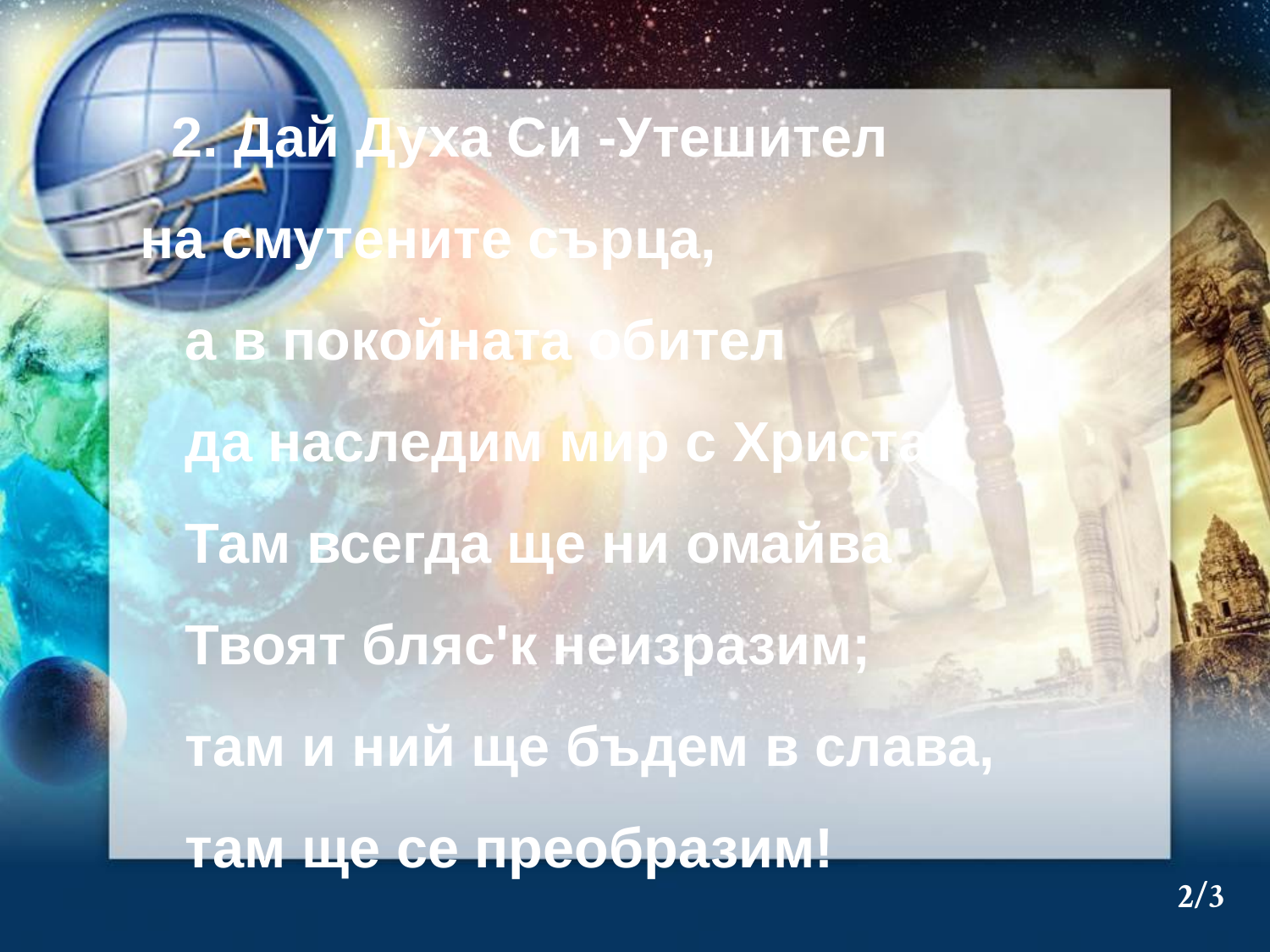

2. Дай Духа Си -Утешител                  		 на смутените сърца,
            а в покойната обител
            да наследим мир с Христа!
            Там всегда ще ни омайва
            Твоят бляс'к неизразим;
            там и ний ще бъдем в слава,
            там ще се преобразим!
2/3